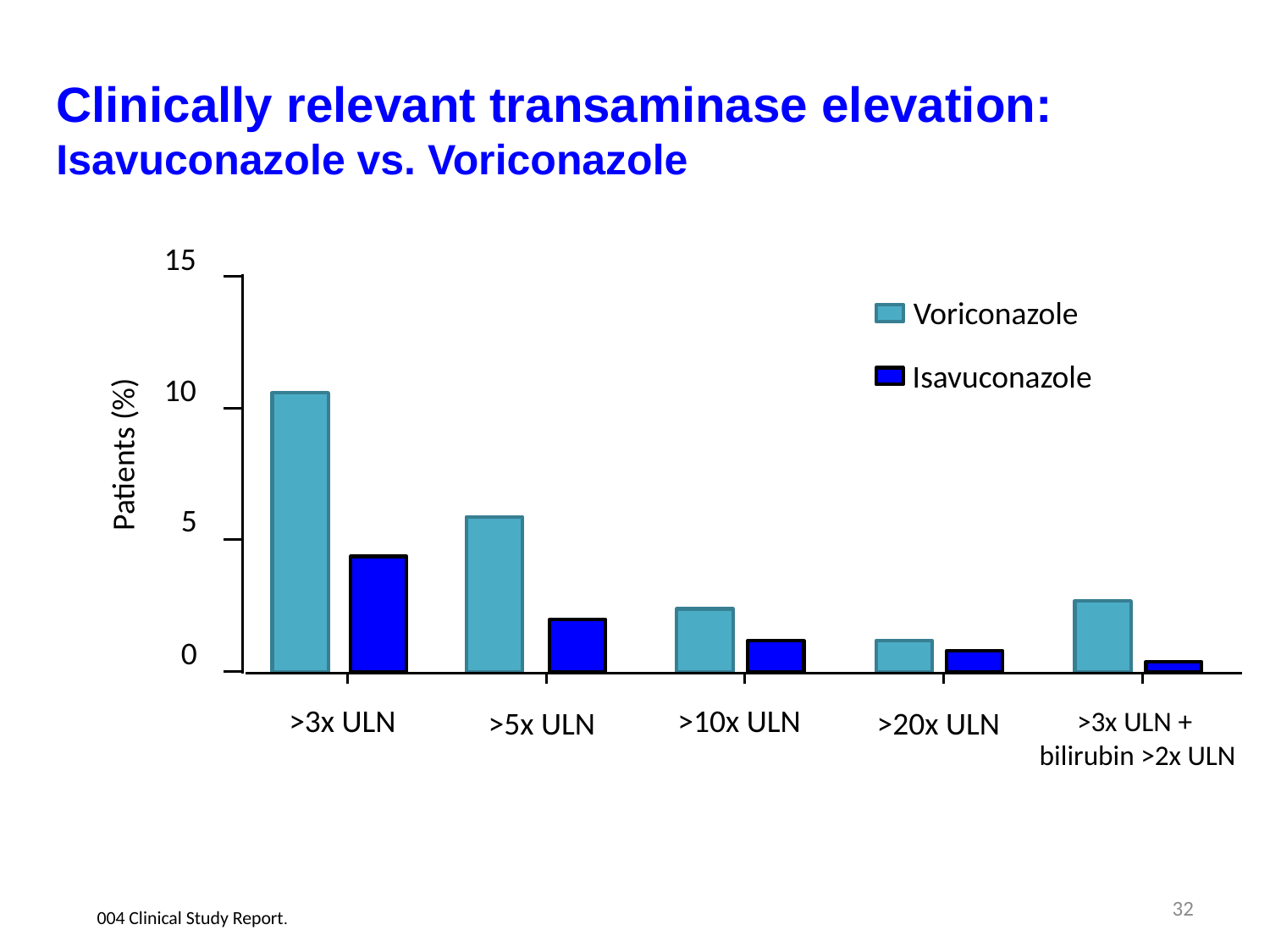

# Clinically relevant transaminase elevation: Isavuconazole vs. Voriconazole
15

Voriconazole

Isavuconazole
10

Patients (%)
5

0

>3x ULN
>10x ULN
>5x ULN
>20x ULN
>3x ULN +
bilirubin >2x ULN
32
004 Clinical Study Report.